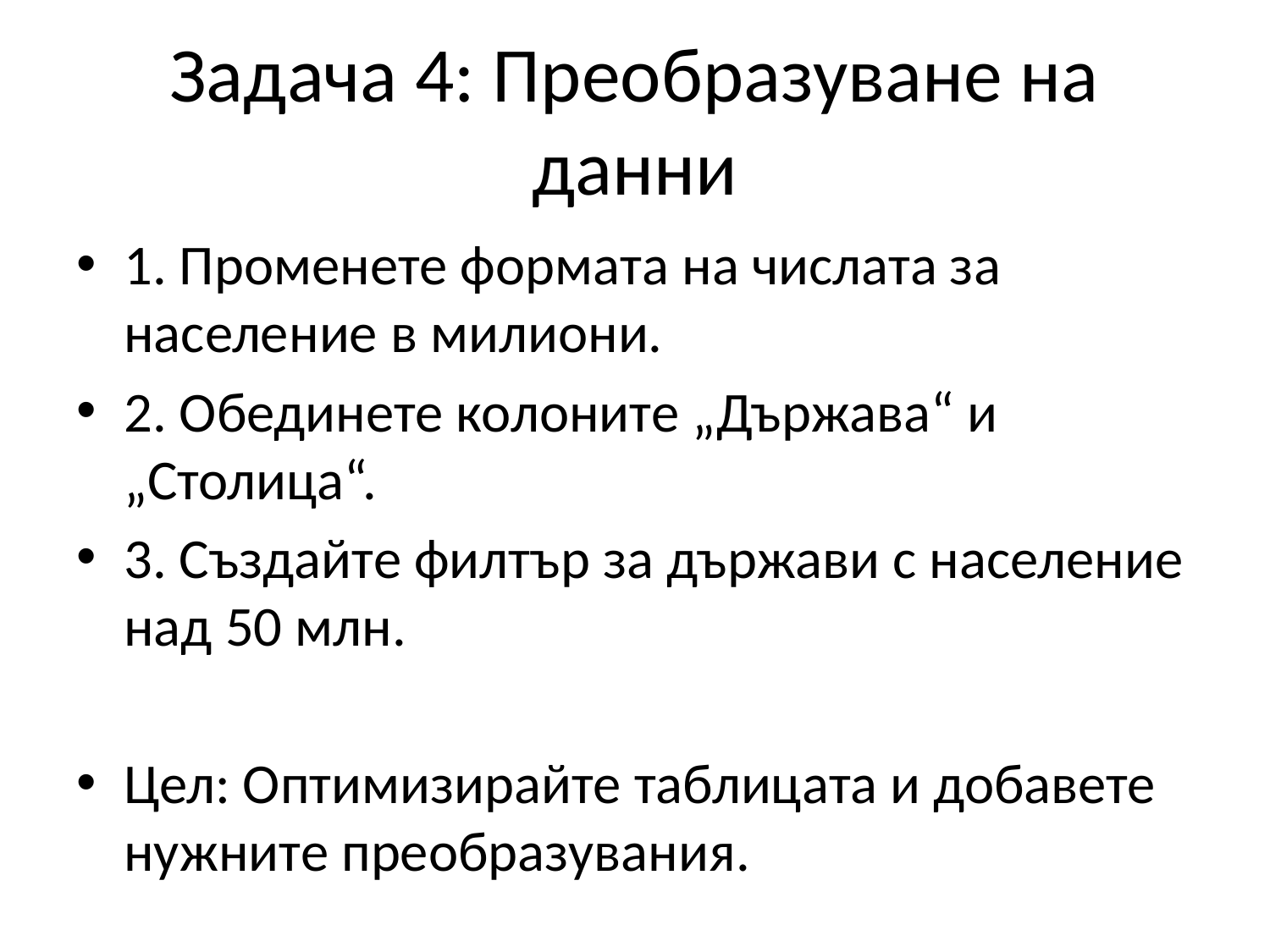

# Задача 4: Преобразуване на данни
1. Променете формата на числата за население в милиони.
2. Обединете колоните „Държава“ и „Столица“.
3. Създайте филтър за държави с население над 50 млн.

Цел: Оптимизирайте таблицата и добавете нужните преобразувания.